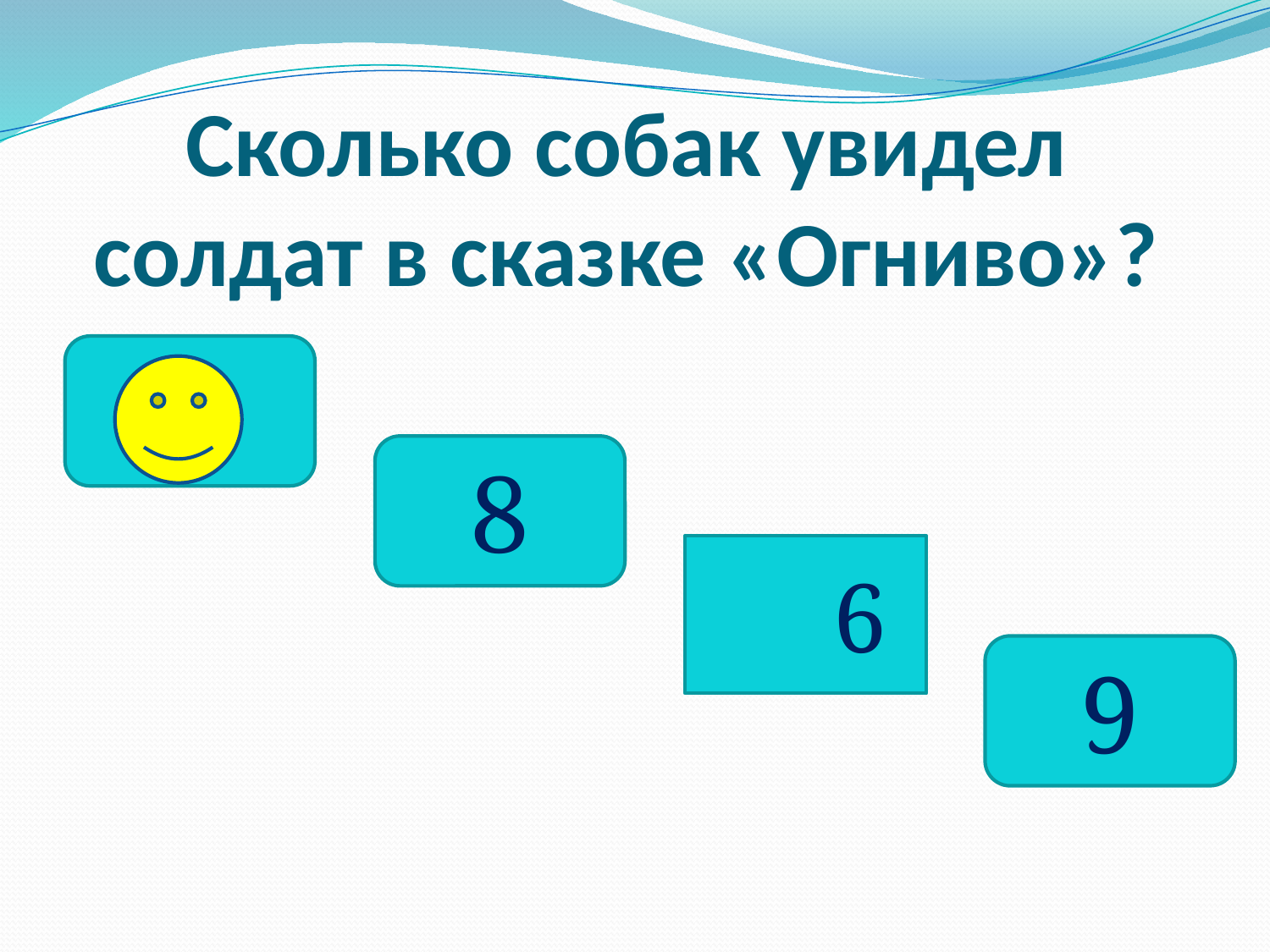

# Сколько собак увидел солдат в сказке «Огниво»?
3

8
6
9